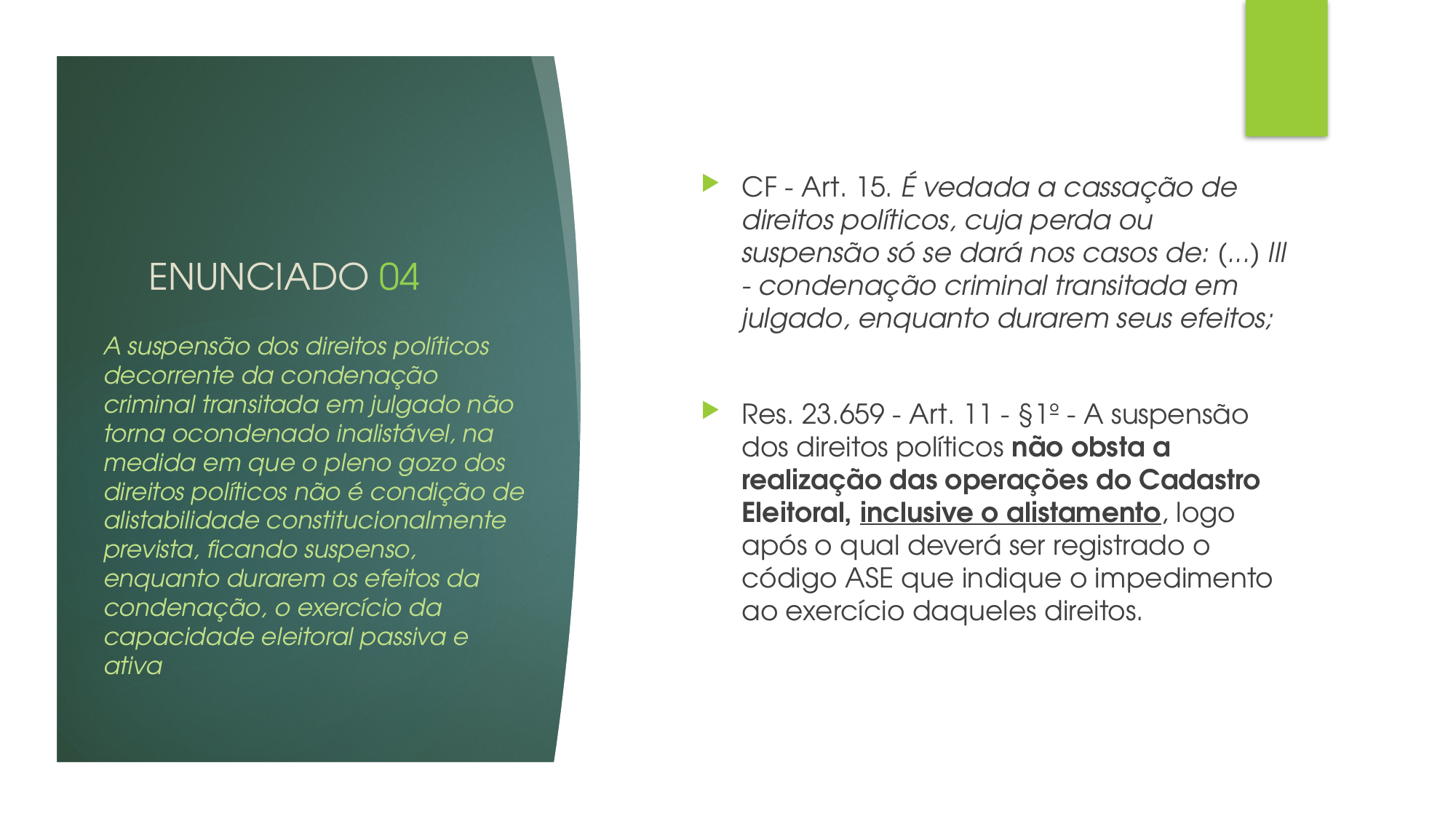

# ENUNCIADO 04
CF - Art. 15. É vedada a cassação de direitos políticos, cuja perda ou suspensão só se dará nos casos de: (...) III - condenação criminal transitada em julgado, enquanto durarem seus efeitos;

Res. 23.659 - Art. 11 - §1º - A suspensão dos direitos políticos não obsta a realização das operações do Cadastro Eleitoral, inclusive o alistamento, logo após o qual deverá ser registrado o código ASE que indique o impedimento ao exercício daqueles direitos.

A suspensão dos direitos políticos decorrente da condenação criminal transitada em julgado não torna ocondenado inalistável, na medida em que o pleno gozo dos direitos políticos não é condição de alistabilidade constitucionalmente prevista, ficando suspenso, enquanto durarem os efeitos da condenação, o exercício da capacidade eleitoral passiva e ativa